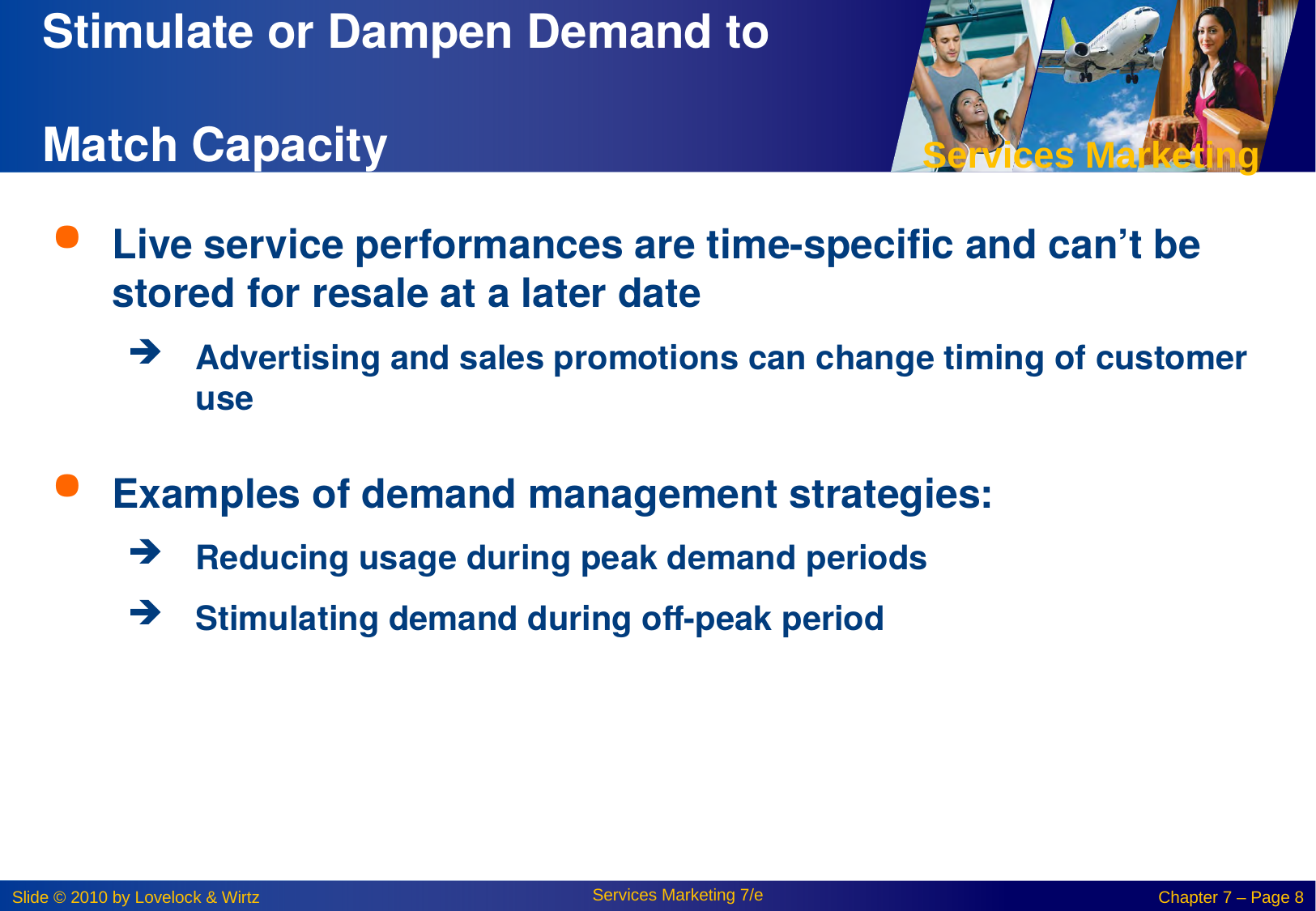

# Stimulate or Dampen Demand to Match Capacity
Live service performances are time-specific and can’t be stored for resale at a later date
Advertising and sales promotions can change timing of customer use
Examples of demand management strategies:
Reducing usage during peak demand periods
Stimulating demand during off-peak period